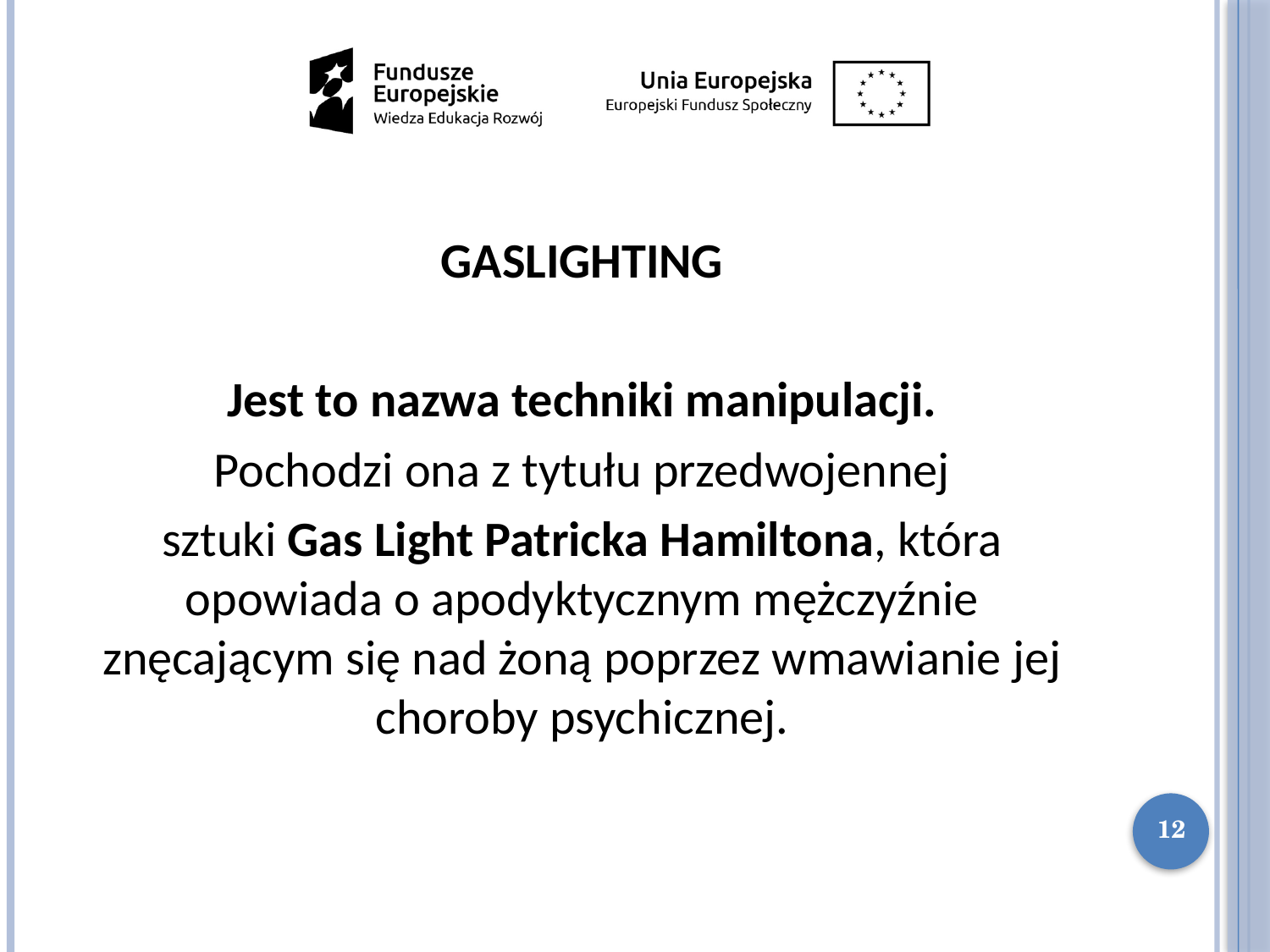

GASLIGHTING

 Jest to nazwa techniki manipulacji.
Pochodzi ona z tytułu przedwojennej
sztuki Gas Light Patricka Hamiltona, która opowiada o apodyktycznym mężczyźnie znęcającym się nad żoną poprzez wmawianie jej choroby psychicznej.
12